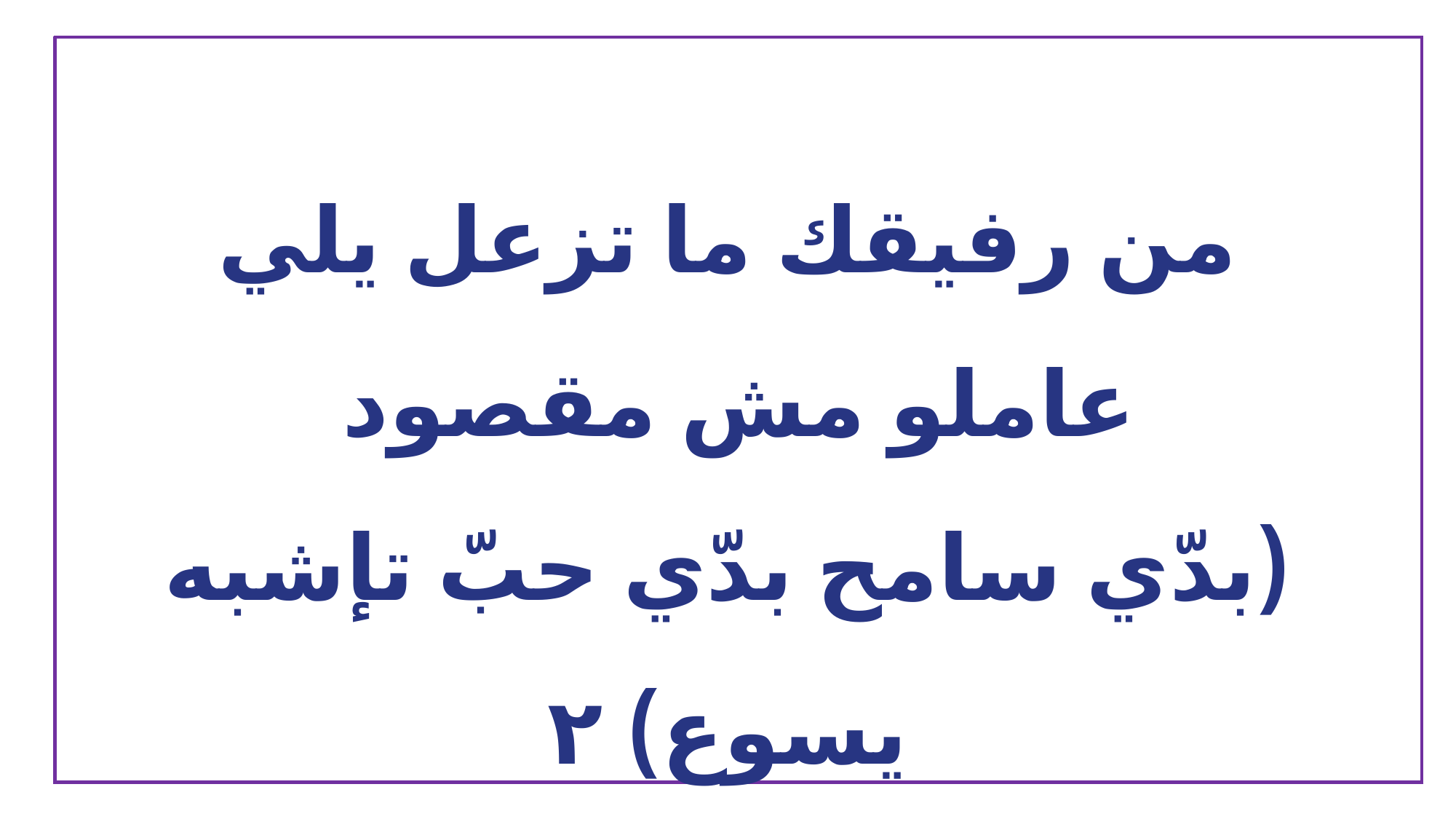

من رفيقك ما تزعل يلي
عاملو مش مقصود
(بدّي سامح بدّي حبّ تإشبه يسوع) ٢